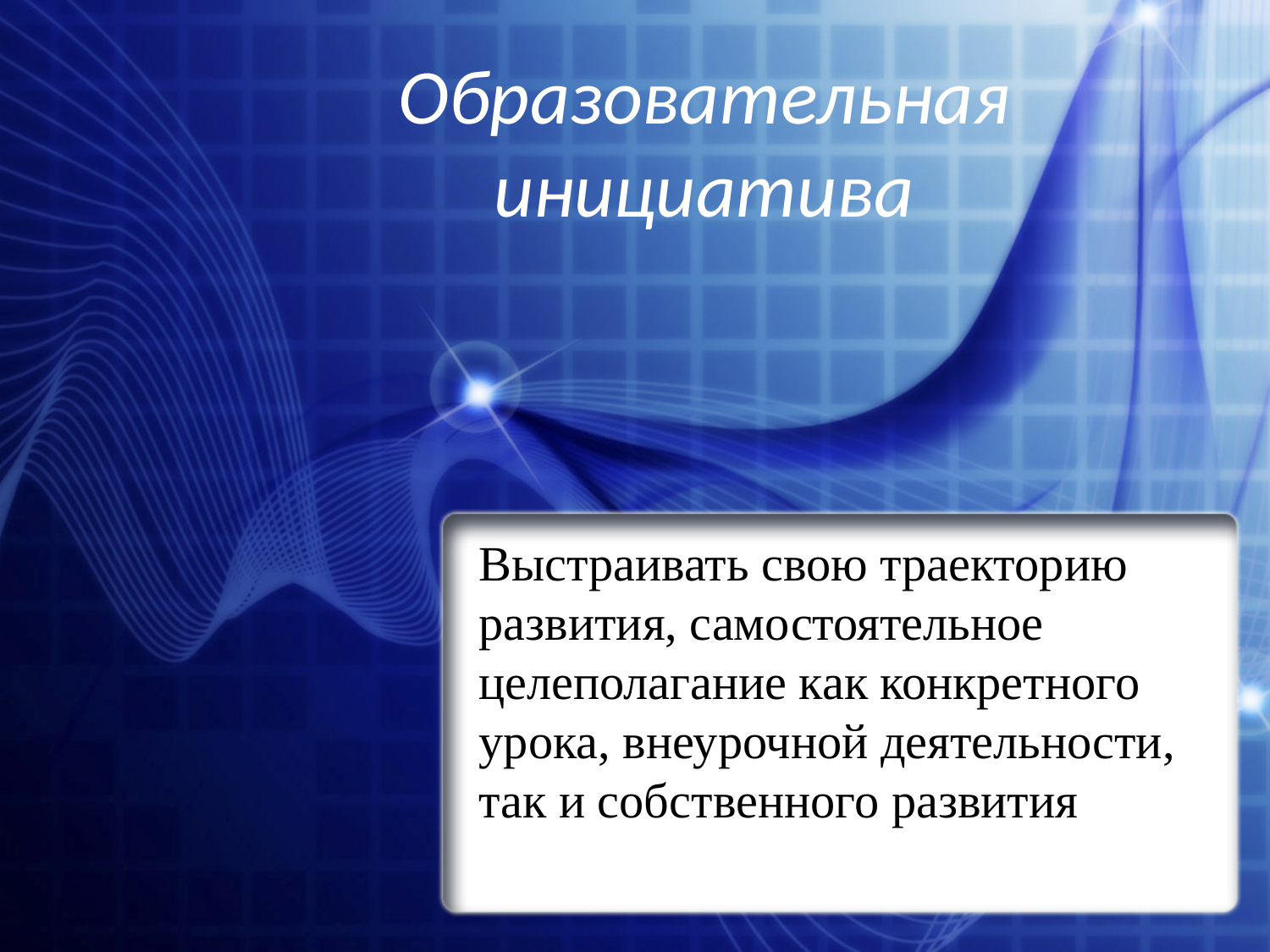

Образовательная инициатива
Выстраивать свою траекторию развития, самостоятельное целеполагание как конкретного урока, внеурочной деятельности, так и собственного развития